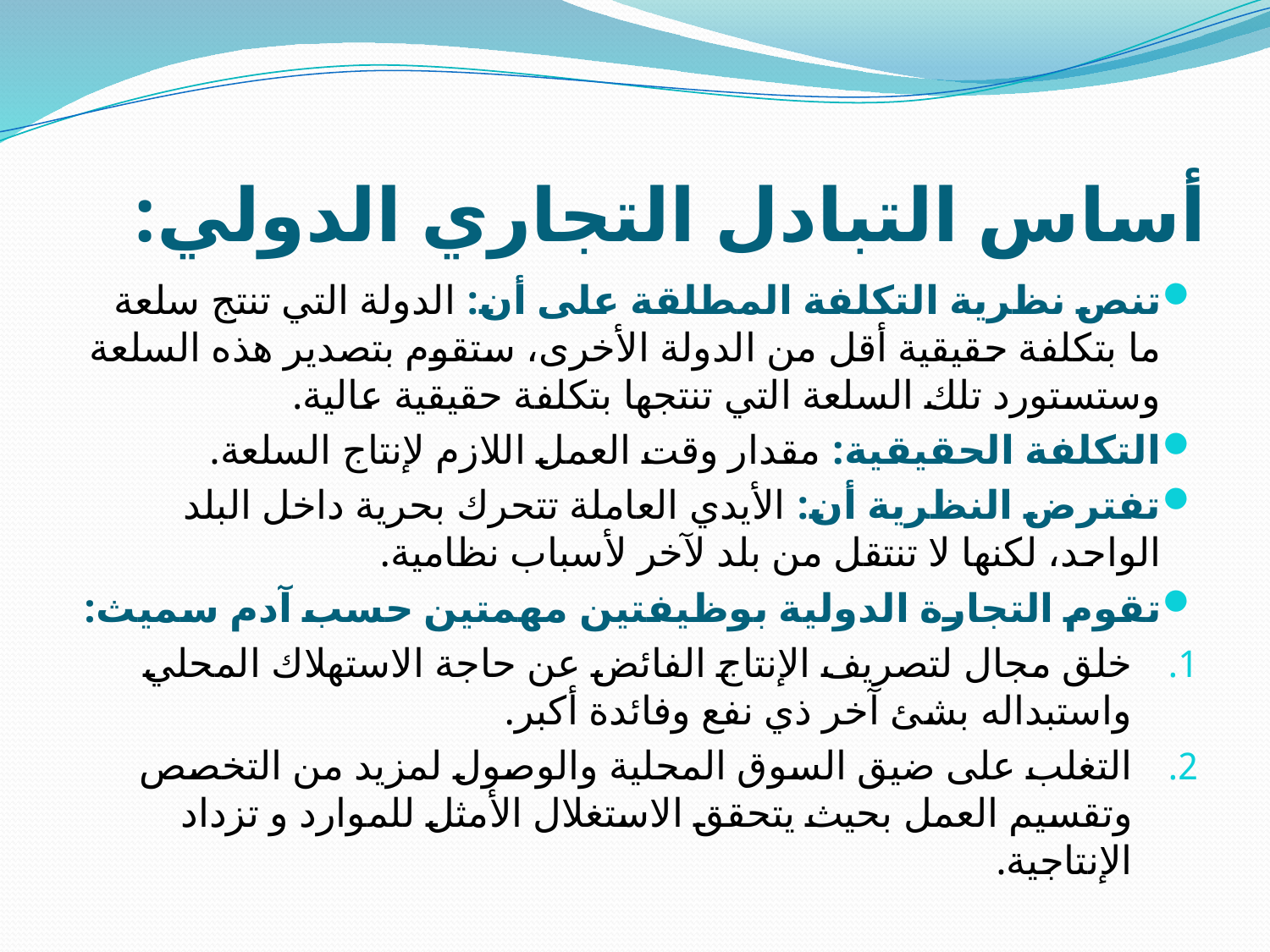

# أساس التبادل التجاري الدولي:
تنص نظرية التكلفة المطلقة على أن: الدولة التي تنتج سلعة ما بتكلفة حقيقية أقل من الدولة الأخرى، ستقوم بتصدير هذه السلعة وستستورد تلك السلعة التي تنتجها بتكلفة حقيقية عالية.
التكلفة الحقيقية: مقدار وقت العمل اللازم لإنتاج السلعة.
تفترض النظرية أن: الأيدي العاملة تتحرك بحرية داخل البلد الواحد، لكنها لا تنتقل من بلد لآخر لأسباب نظامية.
تقوم التجارة الدولية بوظيفتين مهمتين حسب آدم سميث:
خلق مجال لتصريف الإنتاج الفائض عن حاجة الاستهلاك المحلي واستبداله بشئ آخر ذي نفع وفائدة أكبر.
التغلب على ضيق السوق المحلية والوصول لمزيد من التخصص وتقسيم العمل بحيث يتحقق الاستغلال الأمثل للموارد و تزداد الإنتاجية.